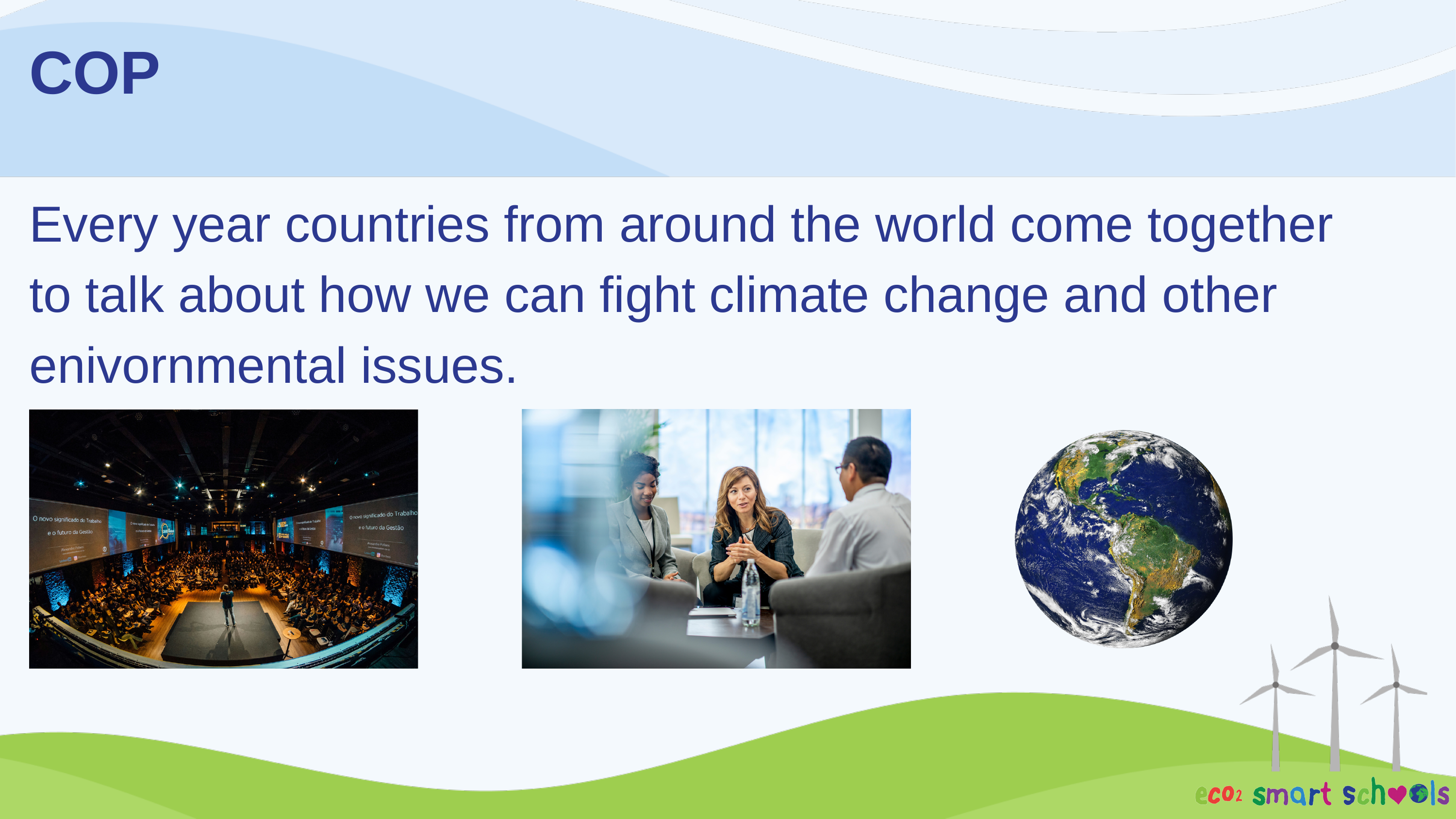

COP
Every year countries from around the world come together to talk about how we can fight climate change and other enivornmental issues.